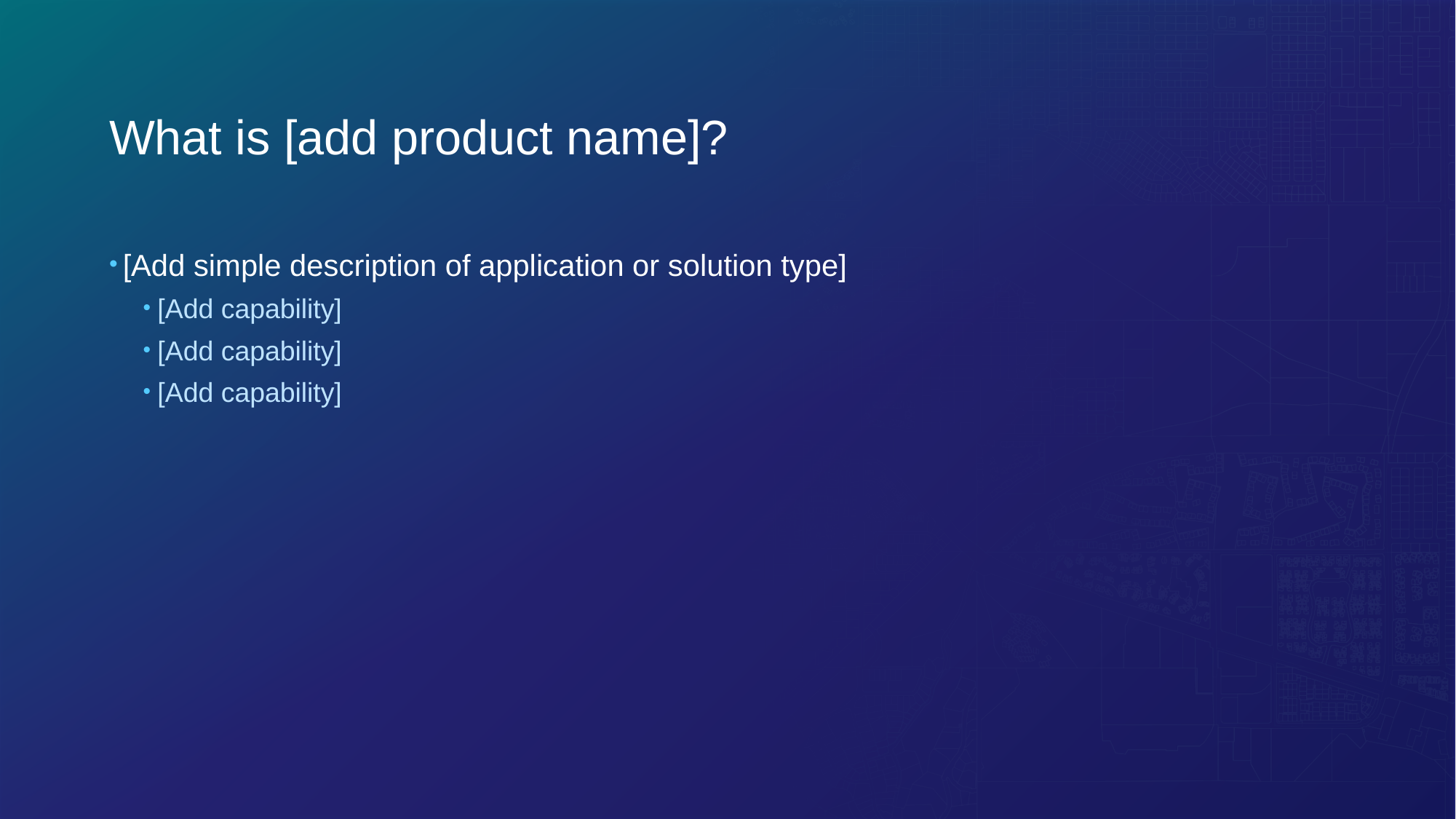

# What is [add product name]?

[Add simple description of application or solution type]
[Add capability]
[Add capability]
[Add capability]